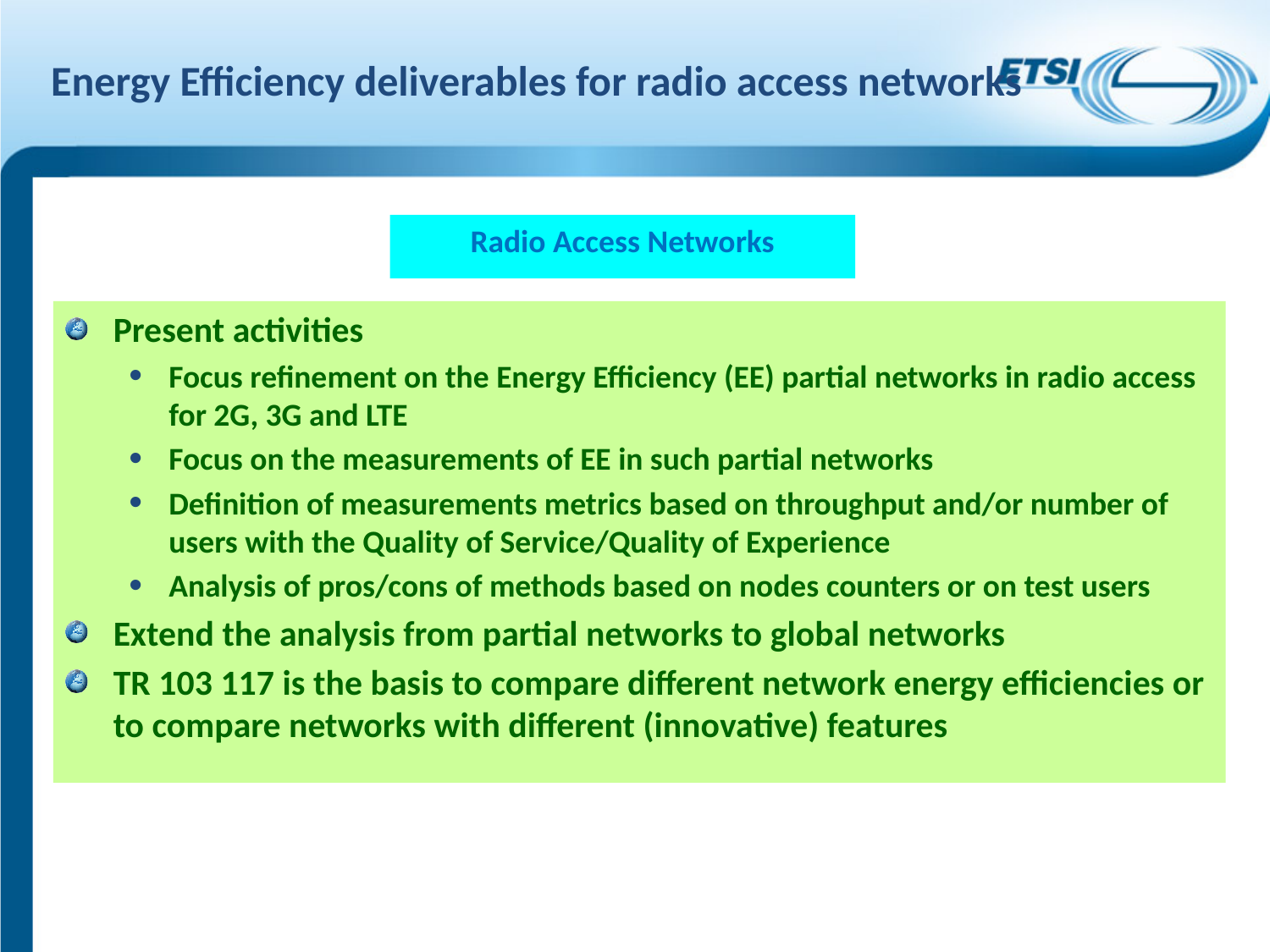

Energy Efficiency deliverables for radio access networks
Radio Access Networks
Present activities
Focus refinement on the Energy Efficiency (EE) partial networks in radio access for 2G, 3G and LTE
Focus on the measurements of EE in such partial networks
Definition of measurements metrics based on throughput and/or number of users with the Quality of Service/Quality of Experience
Analysis of pros/cons of methods based on nodes counters or on test users
Extend the analysis from partial networks to global networks
TR 103 117 is the basis to compare different network energy efficiencies or to compare networks with different (innovative) features